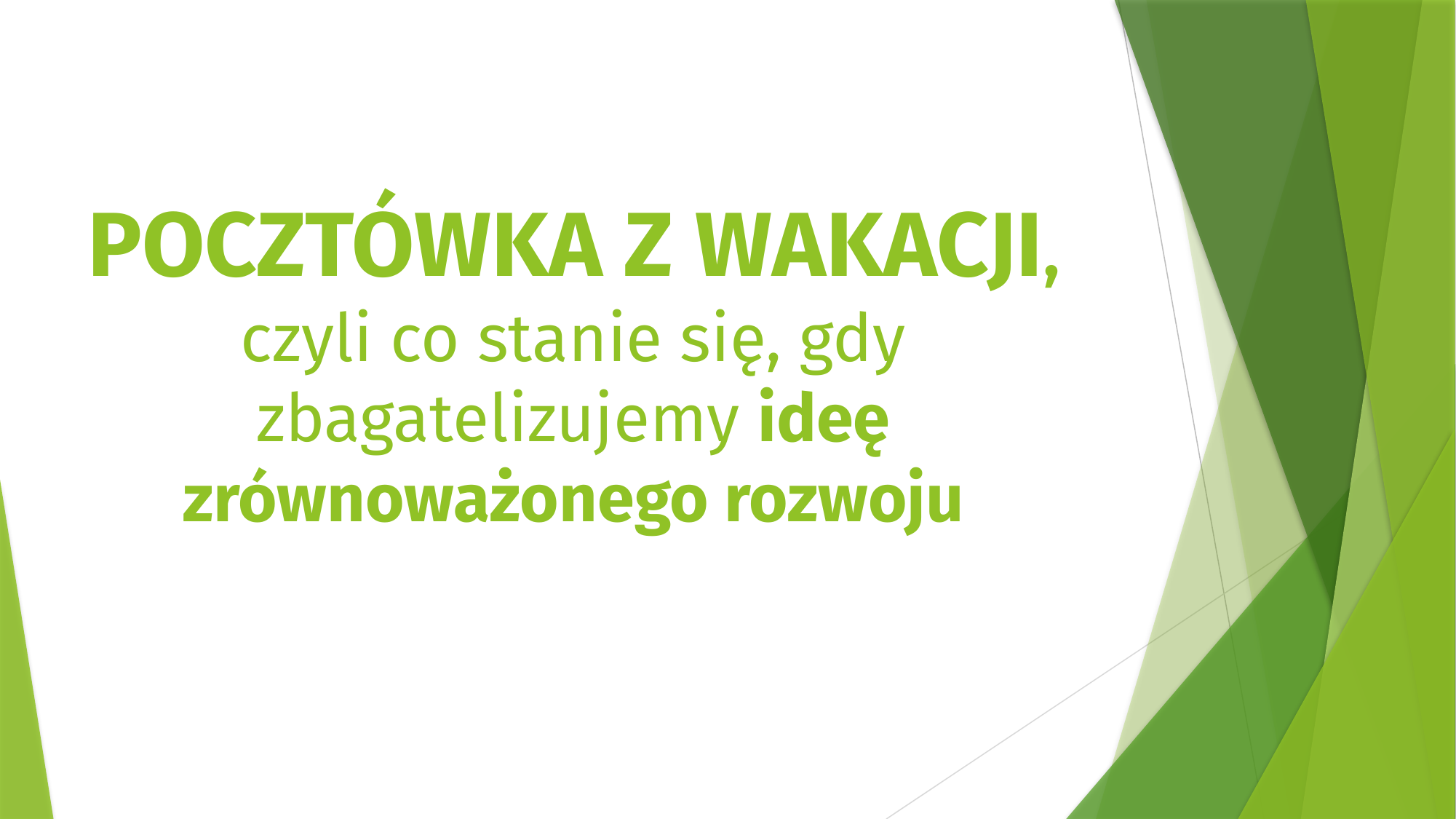

# POCZTÓWKA Z WAKACJI, czyli co stanie się, gdy zbagatelizujemy ideę zrównoważonego rozwoju